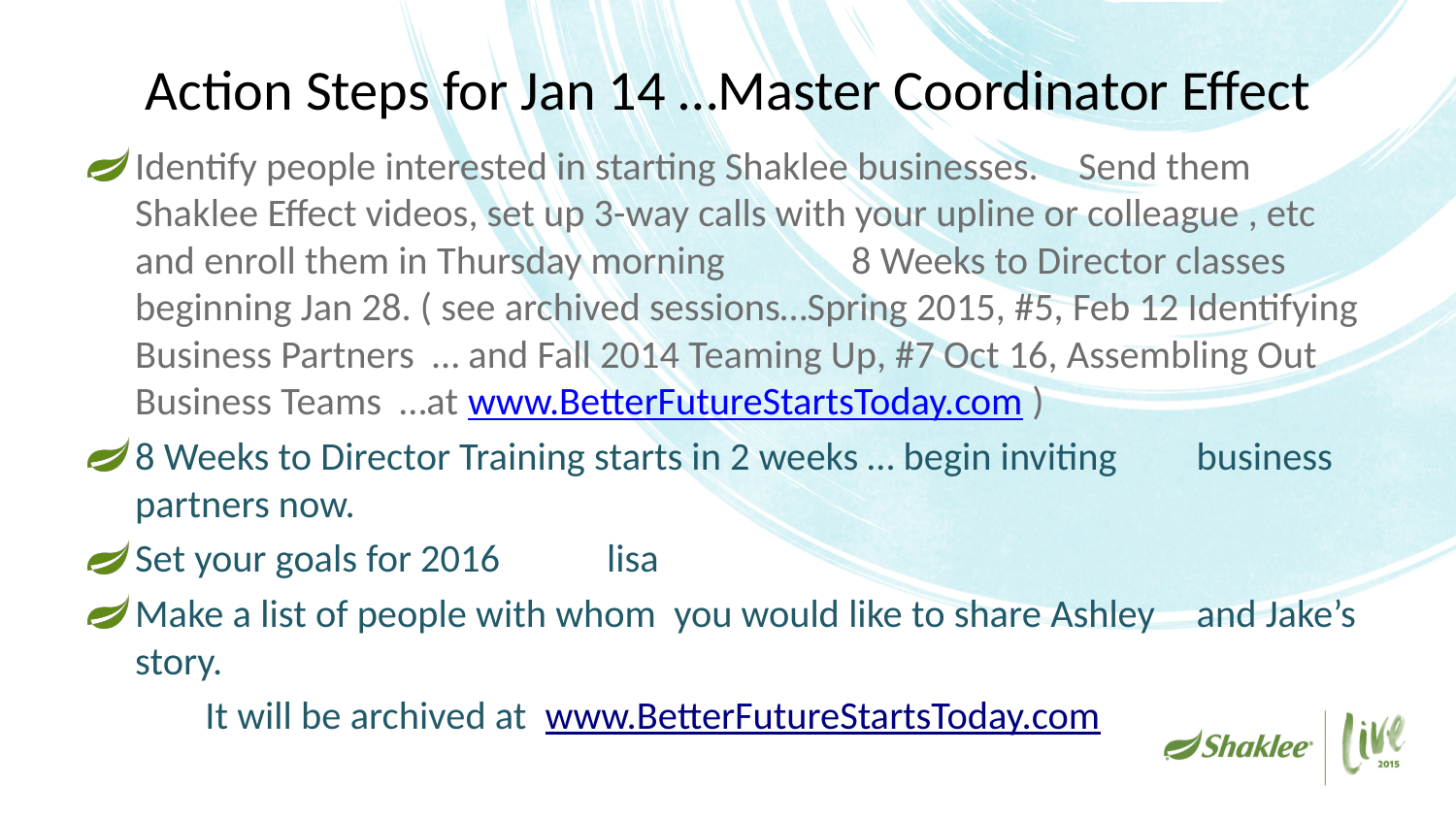

# Action Steps for Jan 14 …Master Coordinator Effect
Identify people interested in starting Shaklee businesses. 					Send them Shaklee Effect videos, set up 3-way calls with your upline or colleague , etc  and enroll them in Thursday morning			 8 Weeks to Director classes beginning Jan 28. ( see archived sessions…Spring 2015, #5, Feb 12 Identifying Business Partners  … and Fall 2014 Teaming Up, #7 Oct 16, Assembling Out Business Teams  …at www.BetterFutureStartsToday.com )
8 Weeks to Director Training starts in 2 weeks … begin inviting 			business partners now.
Set your goals for 2016					lisa
Make a list of people with whom  you would like to share Ashley 			and Jake’s story.
	It will be archived at  www.BetterFutureStartsToday.com